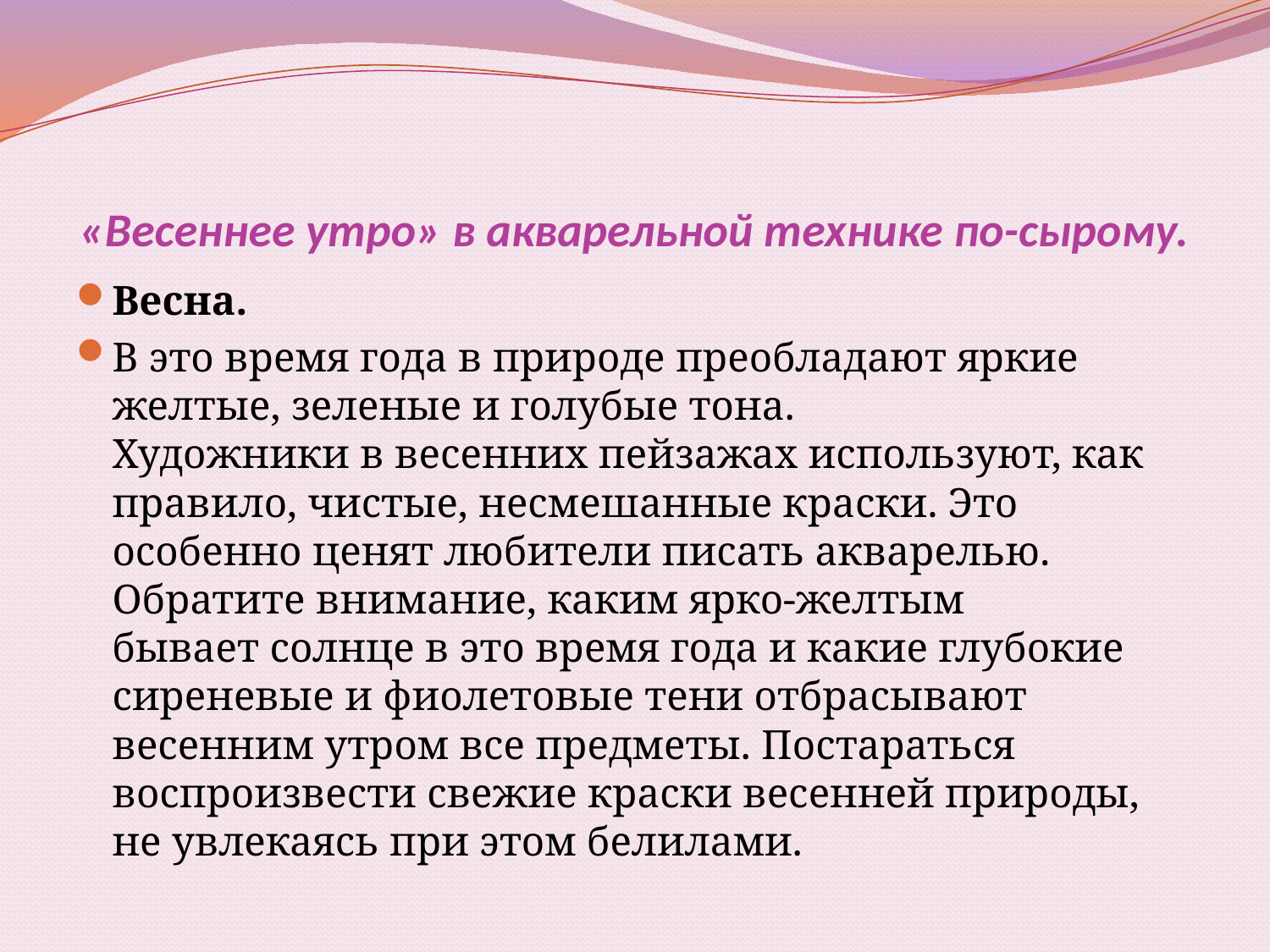

# «Весеннее утро» в акварельной технике по-сырому.
Весна.
В это время года в природе преобладают яркие желтые, зеленые и голубые тона.
Художники в весенних пейзажах используют, как правило, чистые, несмешанные краски. Это особенно ценят любители писать акварелью. Обратите внимание, каким ярко-желтым
бывает солнце в это время года и какие глубокие сиреневые и фиолетовые тени отбрасывают весенним утром все предметы. Постараться воспроизвести свежие краски весенней природы, не увлекаясь при этом белилами.